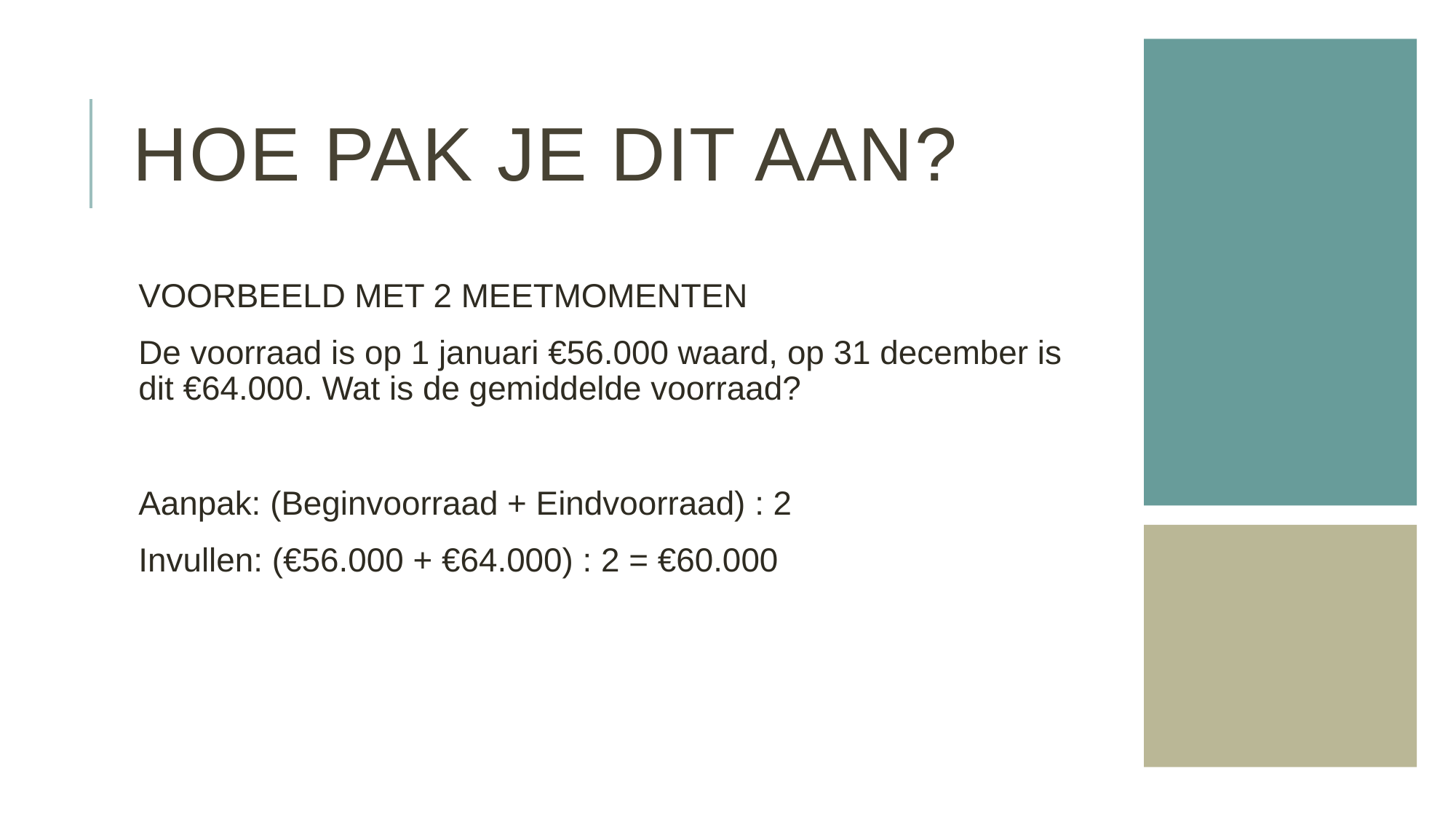

# Hoe pak je dit aan?
VOORBEELD MET 2 MEETMOMENTEN
De voorraad is op 1 januari €56.000 waard, op 31 december is dit €64.000. Wat is de gemiddelde voorraad?

Aanpak: (Beginvoorraad + Eindvoorraad) : 2
Invullen: (€56.000 + €64.000) : 2 = €60.000